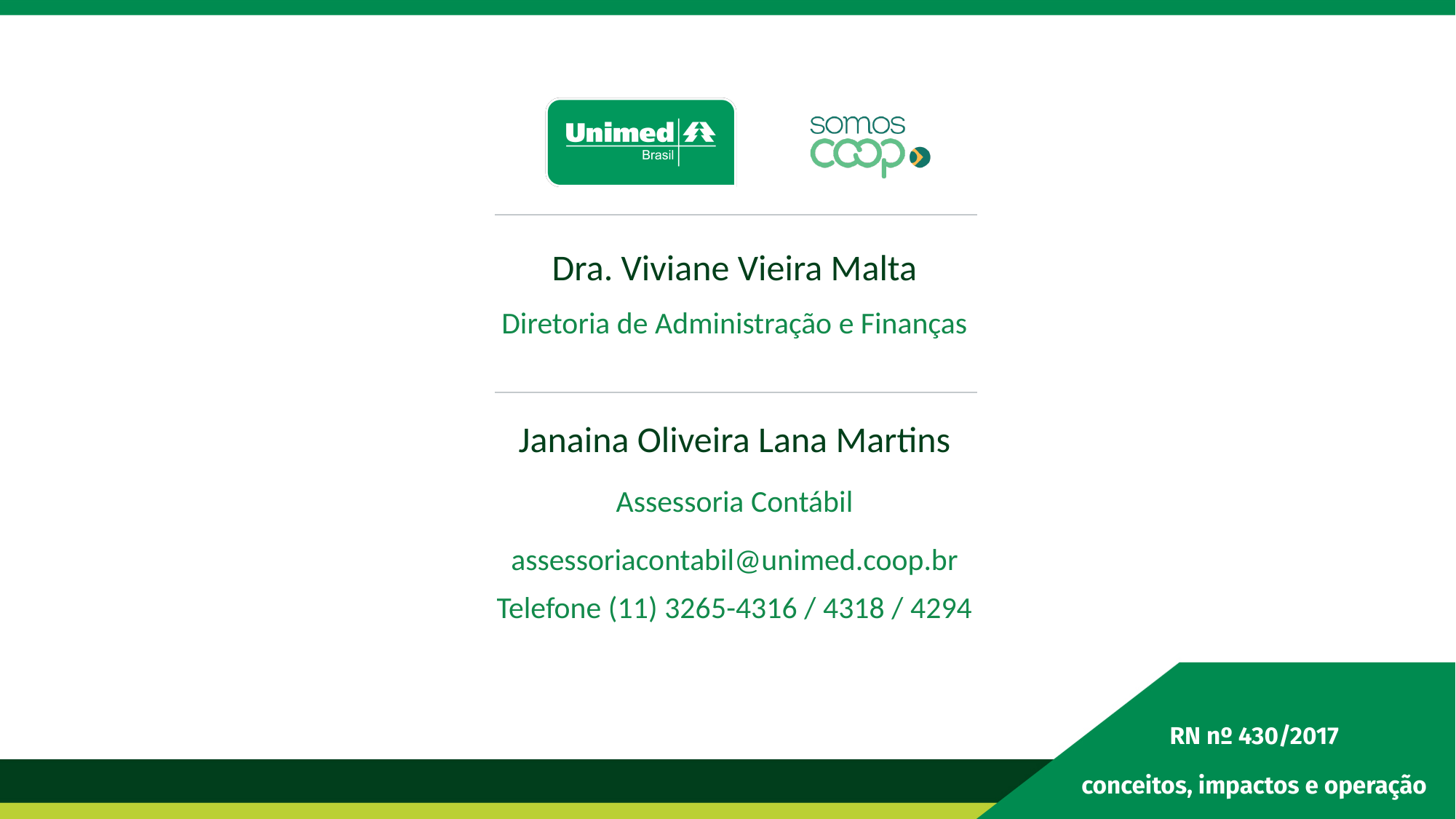

Dra. Viviane Vieira Malta

Diretoria de Administração e Finanças

Janaina Oliveira Lana Martins
Assessoria Contábil
assessoriacontabil@unimed.coop.br
Telefone (11) 3265-4316 / 4318 / 4294

RN nº 430/2017
conceitos, impactos e operação